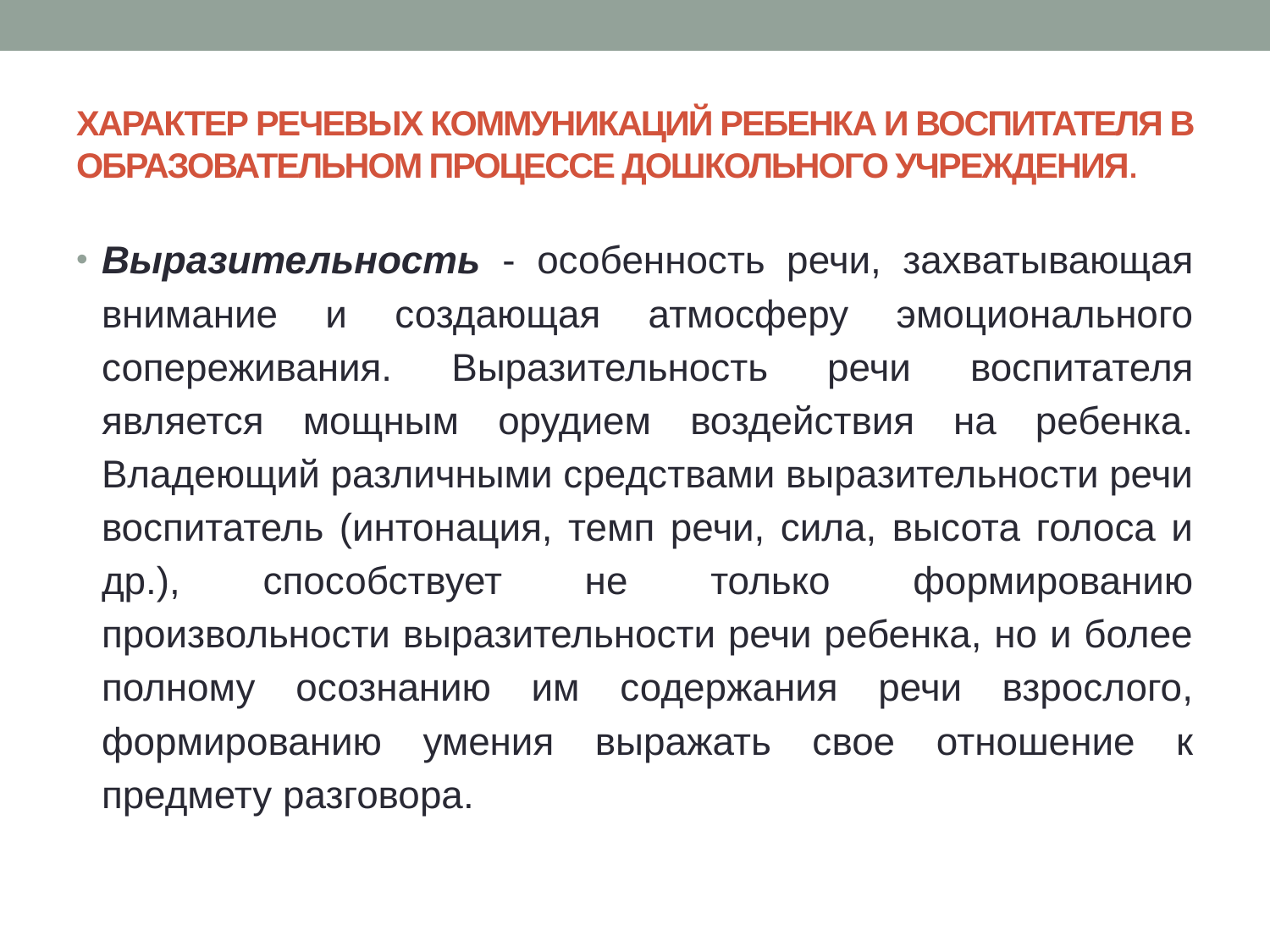

# Характер речевых коммуникаций ребенка и воспитателя в образовательном процессе дошкольного учреждения.
Выразительность - особенность речи, захватывающая внимание и создающая атмосферу эмоционального сопереживания. Выразительность речи воспитателя является мощным орудием воздействия на ребенка. Владеющий различными средствами выразительности речи воспитатель (интонация, темп речи, сила, высота голоса и др.), способствует не только формированию произвольности выразительности речи ребенка, но и более полному осознанию им содержания речи взрослого, формированию умения выражать свое отношение к предмету разговора.